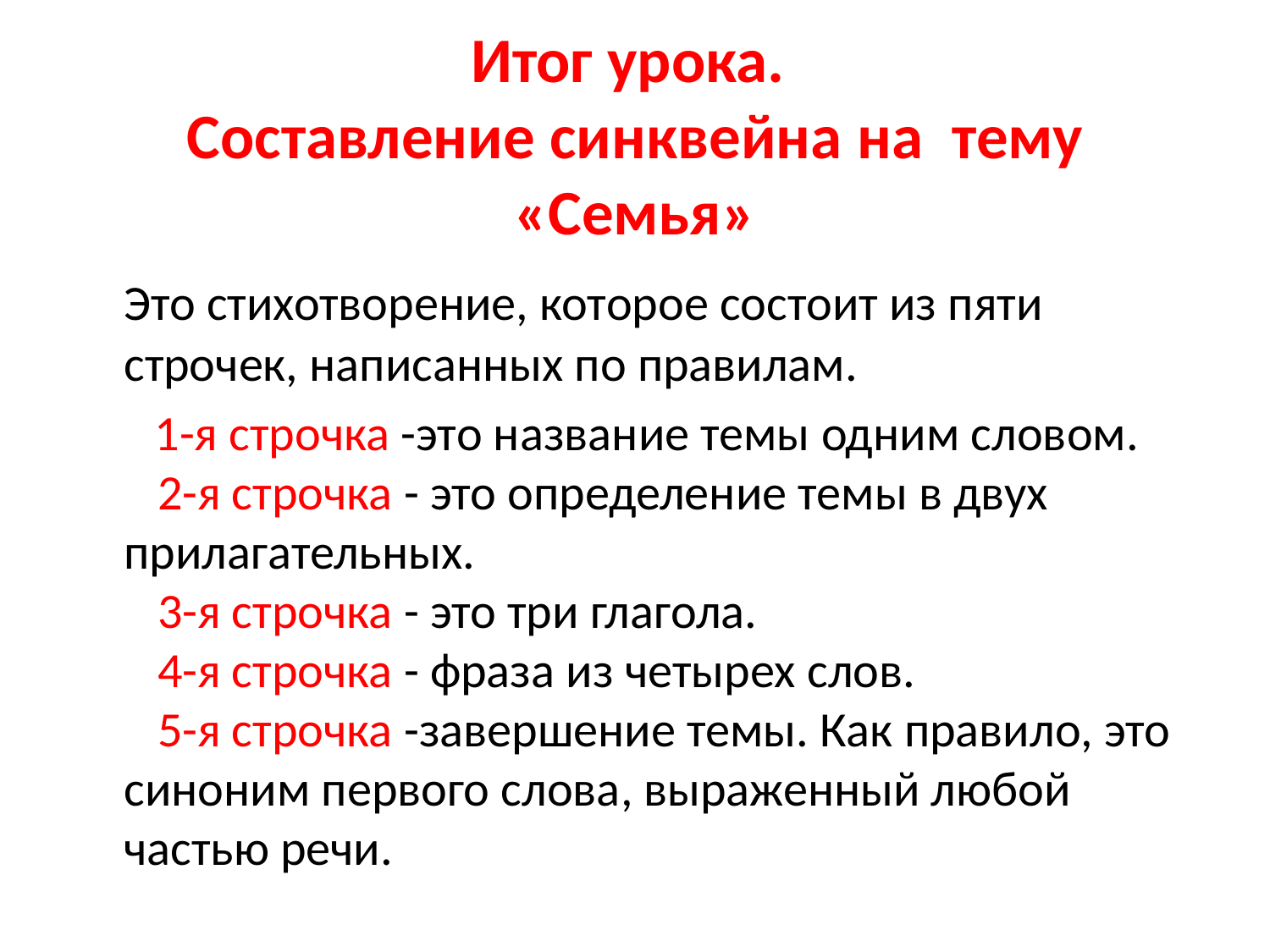

# Итог урока. Составление синквейна на  тему «Семья»
	Это стихотворение, которое состоит из пяти строчек, написанных по правилам.
       1-я строчка -это название темы одним словом.
   2-я строчка - это определение темы в двух прилагательных.
   3-я строчка - это три глагола.
   4-я строчка - фраза из четырех слов.
   5-я строчка -завершение темы. Как правило, это синоним первого слова, выраженный любой частью речи.